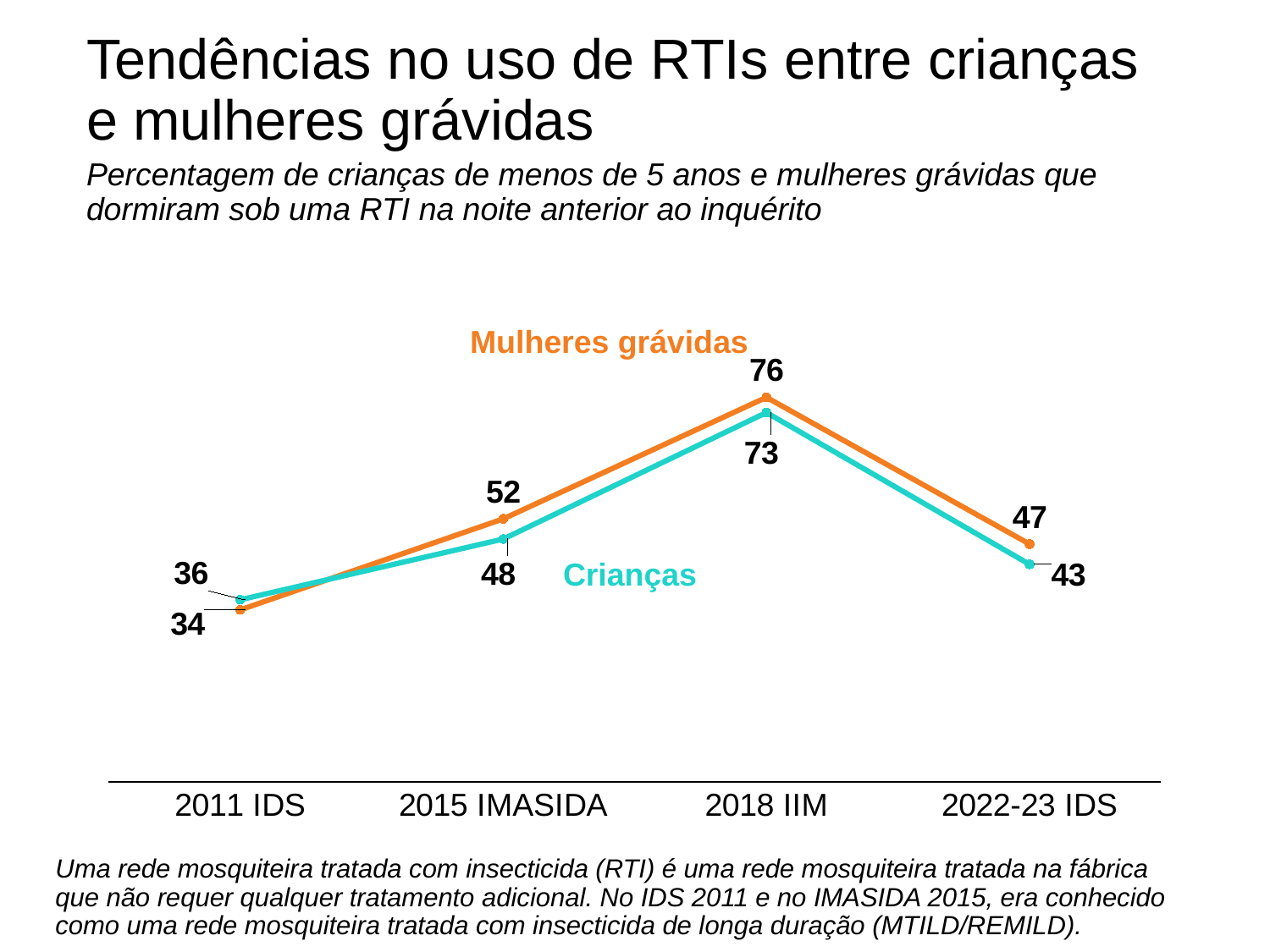

Tendências no uso de RTIs entre crianças e mulheres grávidas
Percentagem de crianças de menos de 5 anos e mulheres grávidas que dormiram sob uma RTI na noite anterior ao inquérito

### Chart

| Category | mulheres | crianças |
|---|---|---|
| 2011 IDS | 34.0 | 36.0 |
| 2015 IMASIDA | 52.0 | 48.0 |
| 2018 IIM | 76.0 | 73.0 |
| 2022-23 IDS | 47.0 | 43.0 |
Mulheres grávidas
Crianças
Uma rede mosquiteira tratada com insecticida (RTI) é uma rede mosquiteira tratada na fábrica que não requer qualquer tratamento adicional. No IDS 2011 e no IMASIDA 2015, era conhecido como uma rede mosquiteira tratada com insecticida de longa duração (MTILD/REMILD).